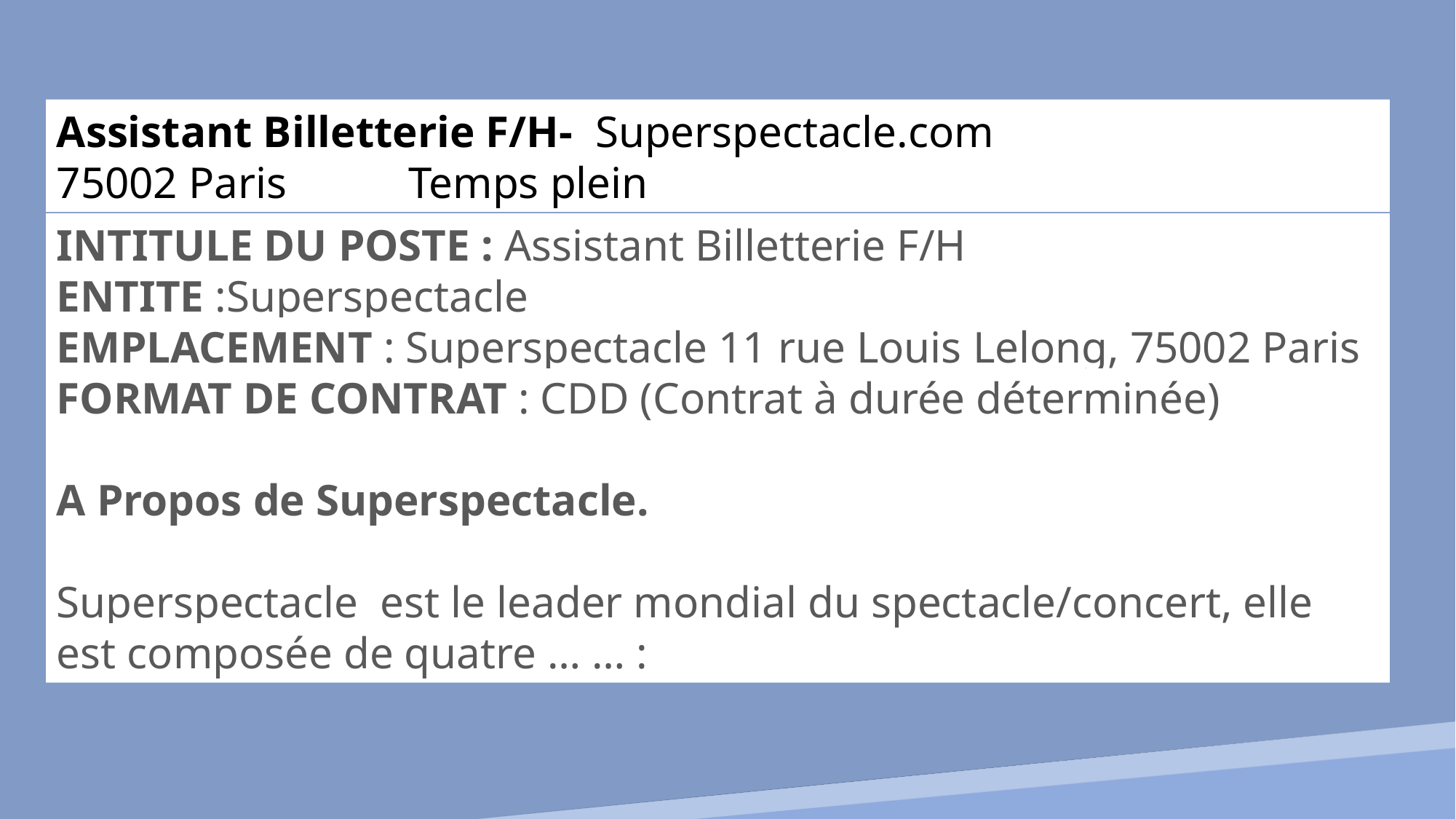

Assistant Billetterie F/H-  Superspectacle.com
75002 Paris           Temps plein
INTITULE DU POSTE : Assistant Billetterie F/H
ENTITE :Superspectacle
EMPLACEMENT : Superspectacle 11 rue Louis Lelong, 75002 Paris
FORMAT DE CONTRAT : CDD (Contrat à durée déterminée)
A Propos de Superspectacle.
Superspectacle  est le leader mondial du spectacle/concert, elle est composée de quatre … … :